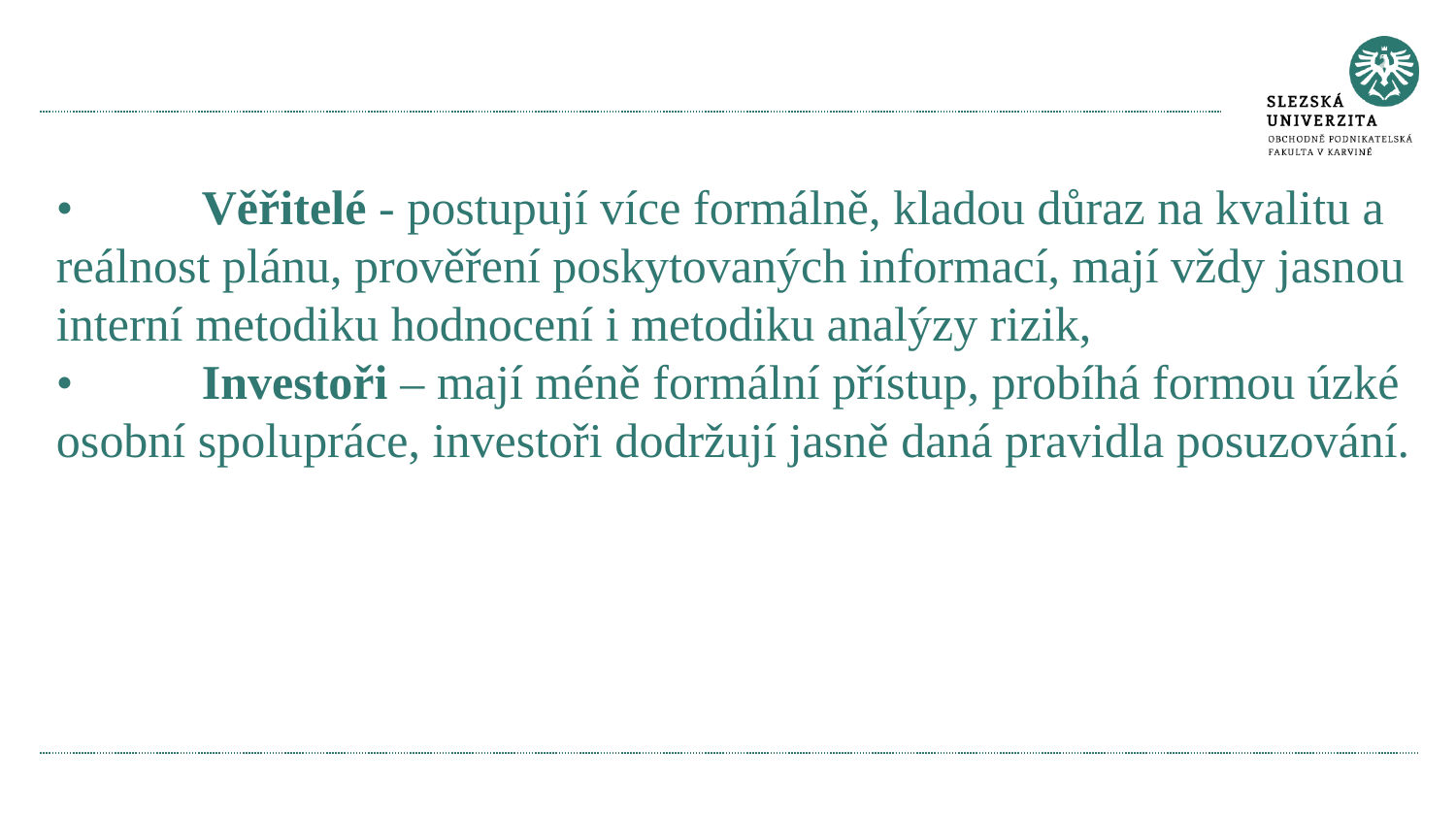

#
•	Věřitelé - postupují více formálně, kladou důraz na kvalitu a reálnost plánu, prověření poskytovaných informací, mají vždy jasnou interní metodiku hodnocení i metodiku analýzy rizik,
•	Investoři – mají méně formální přístup, probíhá formou úzké osobní spolupráce, investoři dodržují jasně daná pravidla posuzování.